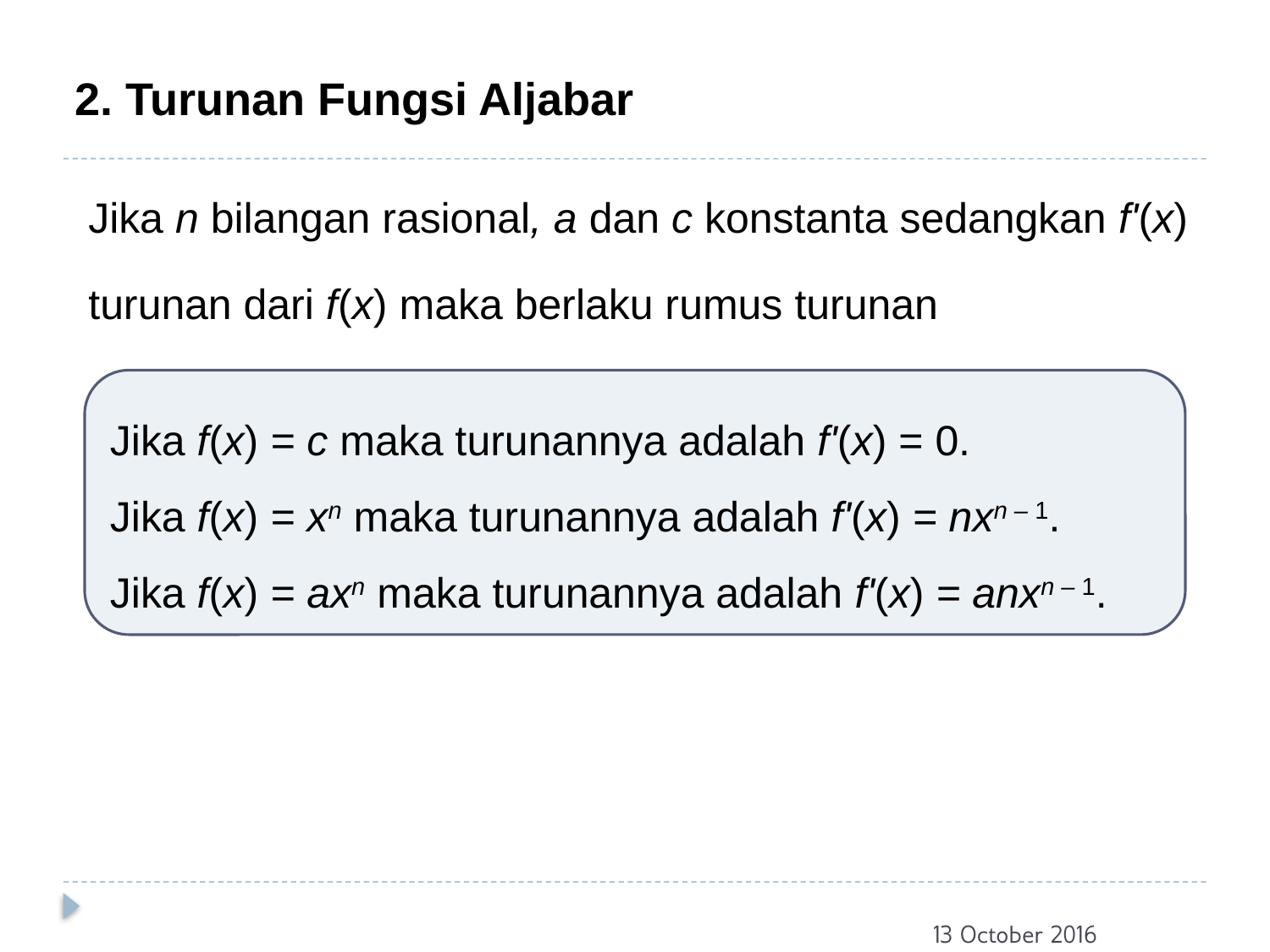

# 2. Turunan Fungsi Aljabar
Jika n bilangan rasional, a dan c konstanta sedangkan f'(x)
turunan dari f(x) maka berlaku rumus turunan

Jika f(x) = c maka turunannya adalah f'(x) = 0.
Jika f(x) = xn maka turunannya adalah f'(x) = nxn – 1.
Jika f(x) = axn maka turunannya adalah f'(x) = anxn – 1.
13 October 2016